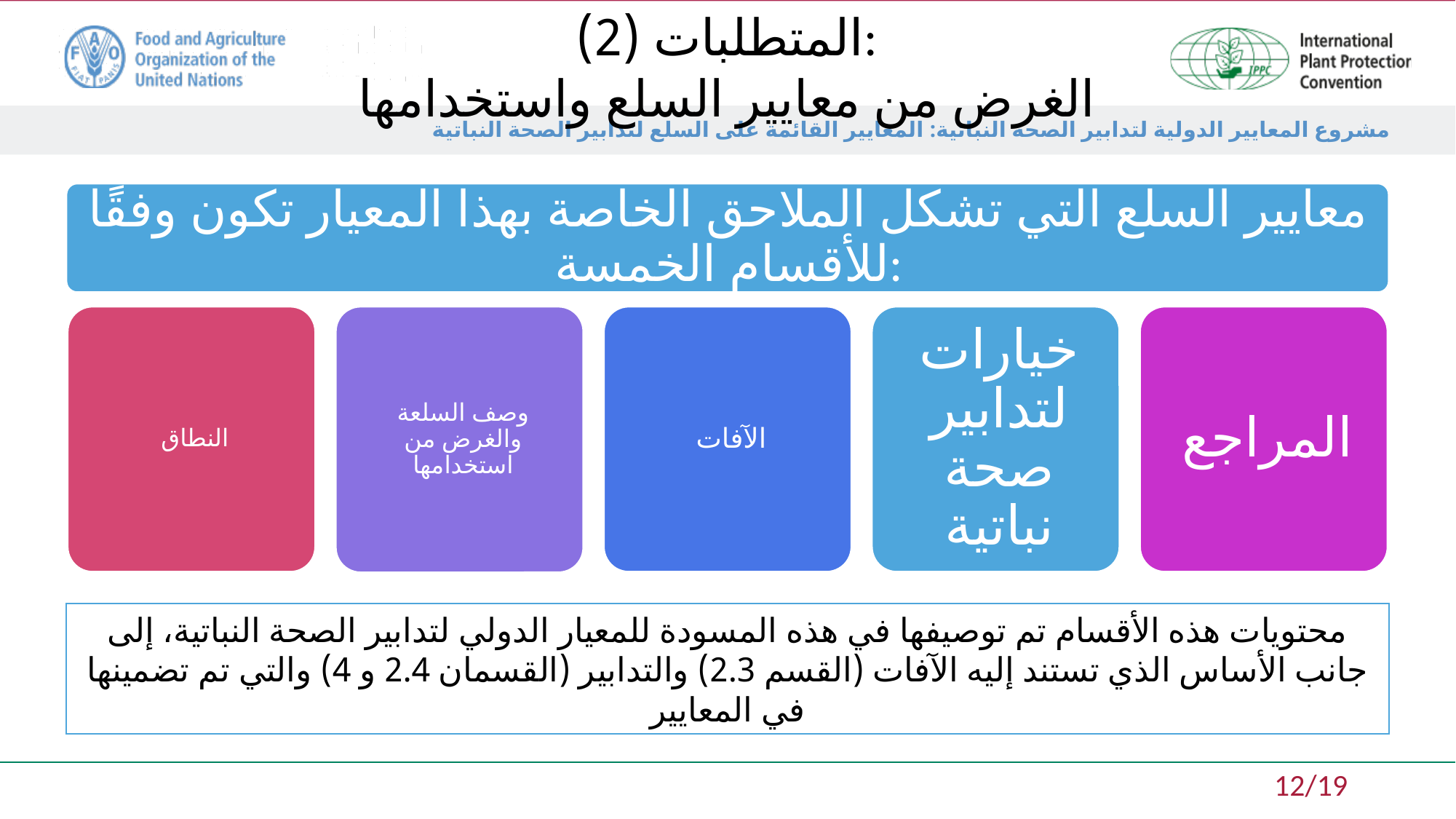

المتطلبات (2):
الغرض من معايير السلع واستخدامها
معايير السلع التي تشكل الملاحق الخاصة بهذا المعيار تكون وفقًا للأقسام الخمسة:
النطاق
وصف السلعة والغرض من استخدامها
الآفات
خيارات لتدابير صحة نباتية
المراجع
محتويات هذه الأقسام تم توصيفها في هذه المسودة للمعيار الدولي لتدابير الصحة النباتية، إلى جانب الأساس الذي تستند إليه الآفات (القسم 2.3) والتدابير (القسمان 2.4 و 4) والتي تم تضمينها في المعايير